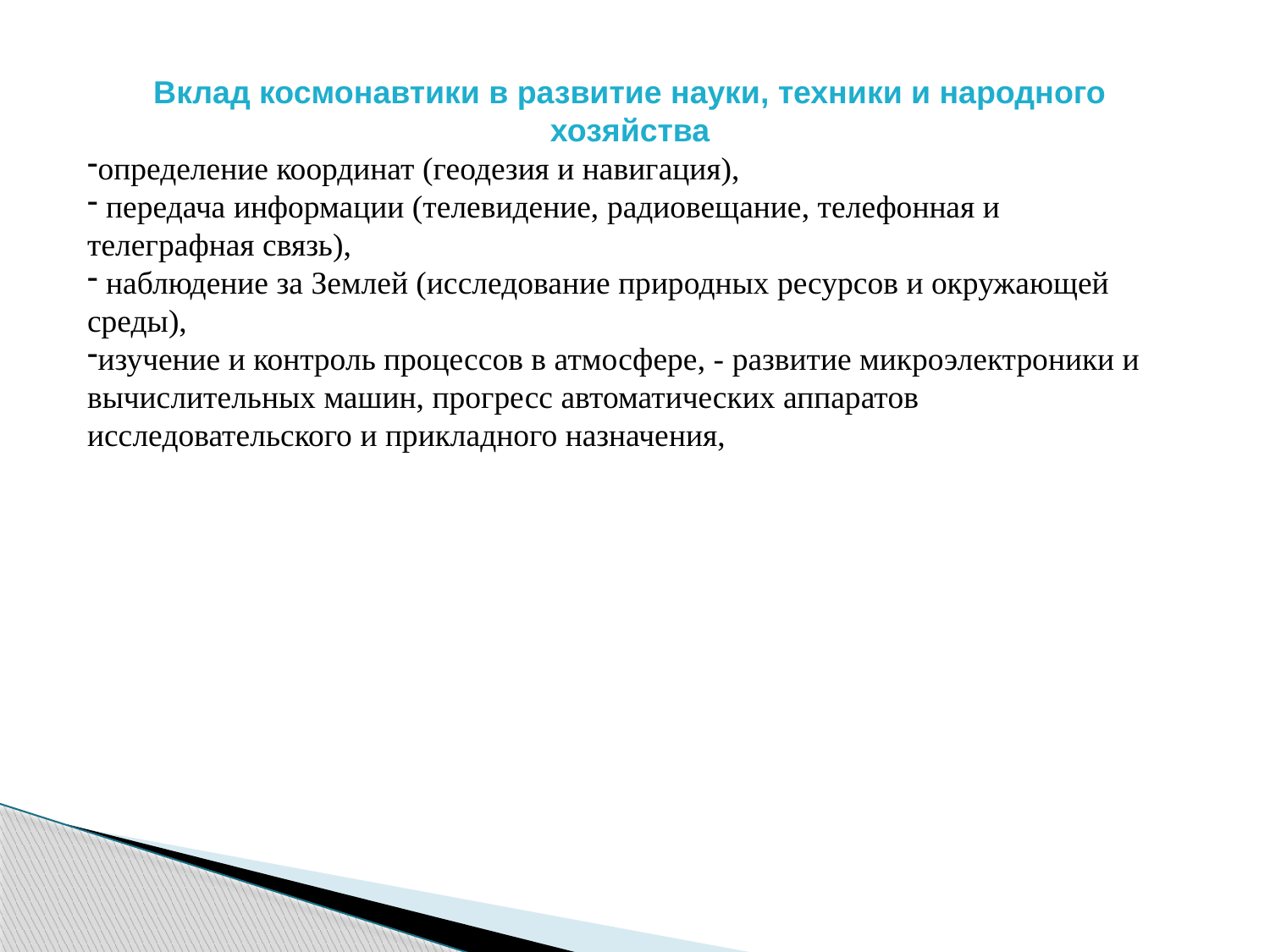

Вклад космонавтики в развитие науки, техники и народного хозяйства
определение координат (геодезия и навигация),
 передача информации (телевидение, радиовещание, телефонная и телеграфная связь),
 наблюдение за Землей (исследование природных ресурсов и окружающей среды),
изучение и контроль процессов в атмосфере, - развитие микроэлектроники и вычислительных машин, прогресс автоматических аппаратов исследовательского и прикладного назначения,